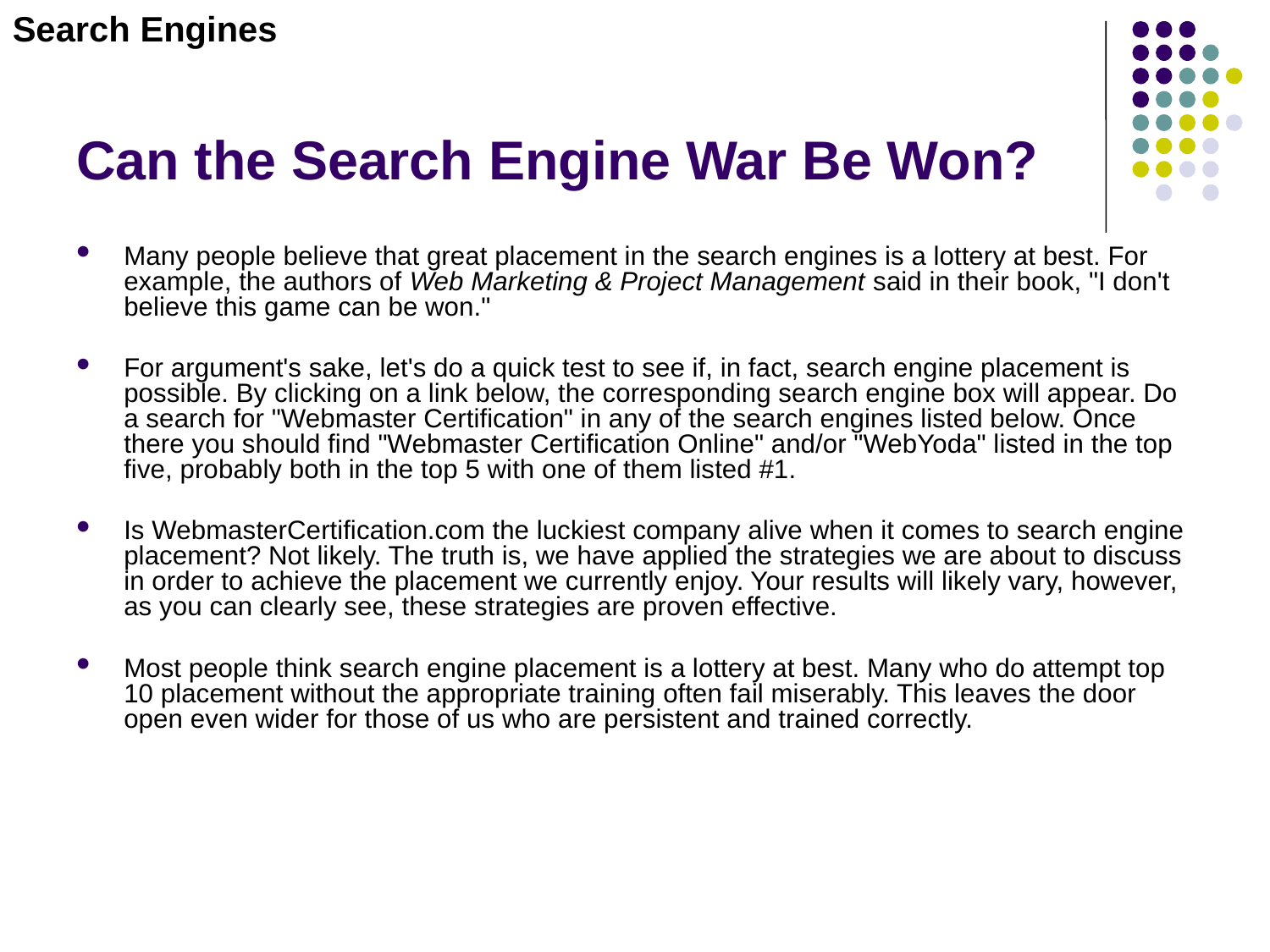

Search Engines
# Can the Search Engine War Be Won?
Many people believe that great placement in the search engines is a lottery at best. For example, the authors of Web Marketing & Project Management said in their book, "I don't believe this game can be won."

For argument's sake, let's do a quick test to see if, in fact, search engine placement is possible. By clicking on a link below, the corresponding search engine box will appear. Do a search for "Webmaster Certification" in any of the search engines listed below. Once there you should find "Webmaster Certification Online" and/or "WebYoda" listed in the top five, probably both in the top 5 with one of them listed #1.

Is WebmasterCertification.com the luckiest company alive when it comes to search engine placement? Not likely. The truth is, we have applied the strategies we are about to discuss in order to achieve the placement we currently enjoy. Your results will likely vary, however, as you can clearly see, these strategies are proven effective.

Most people think search engine placement is a lottery at best. Many who do attempt top 10 placement without the appropriate training often fail miserably. This leaves the door open even wider for those of us who are persistent and trained correctly.